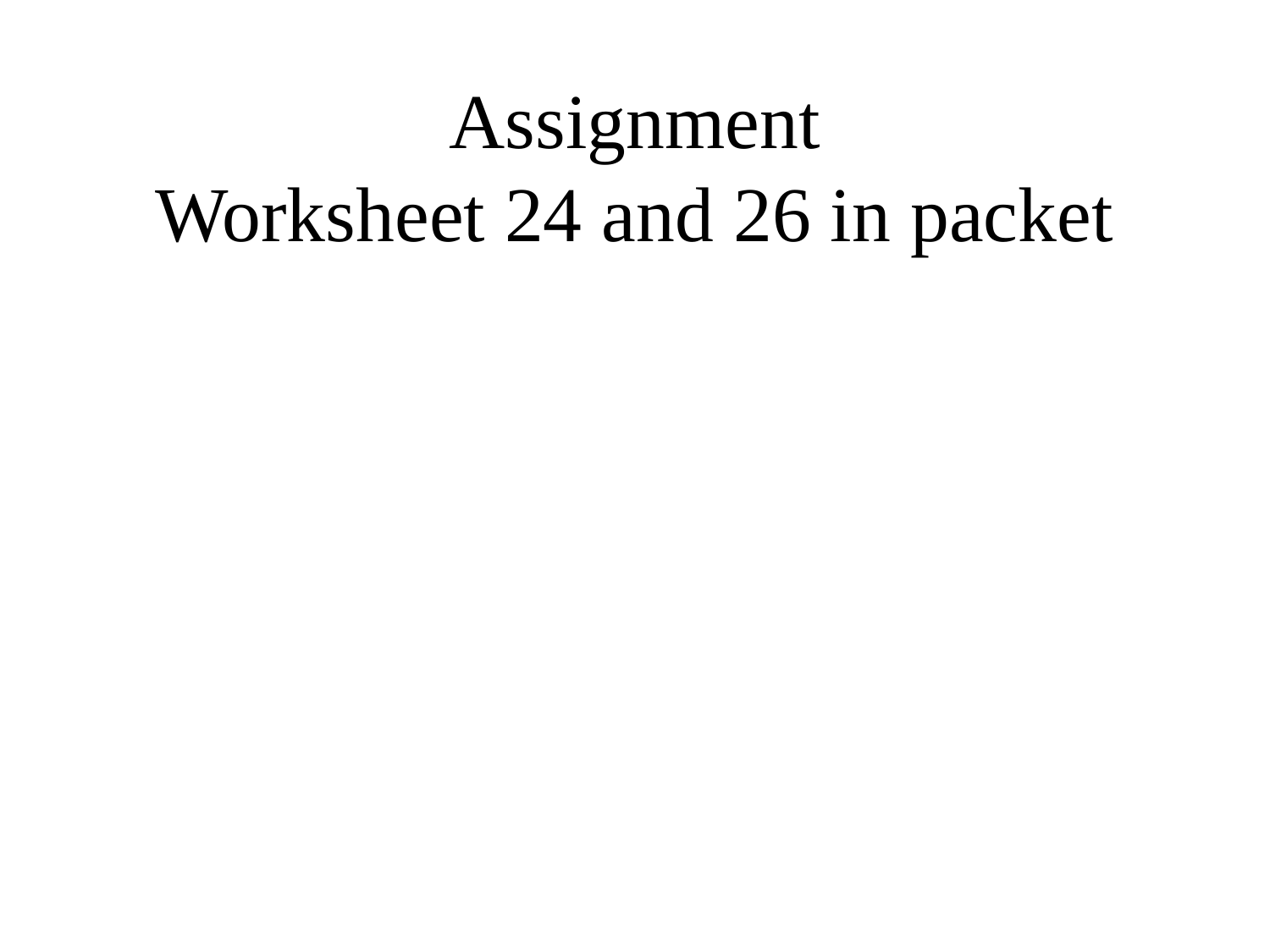

# Assignment Worksheet 24 and 26 in packet